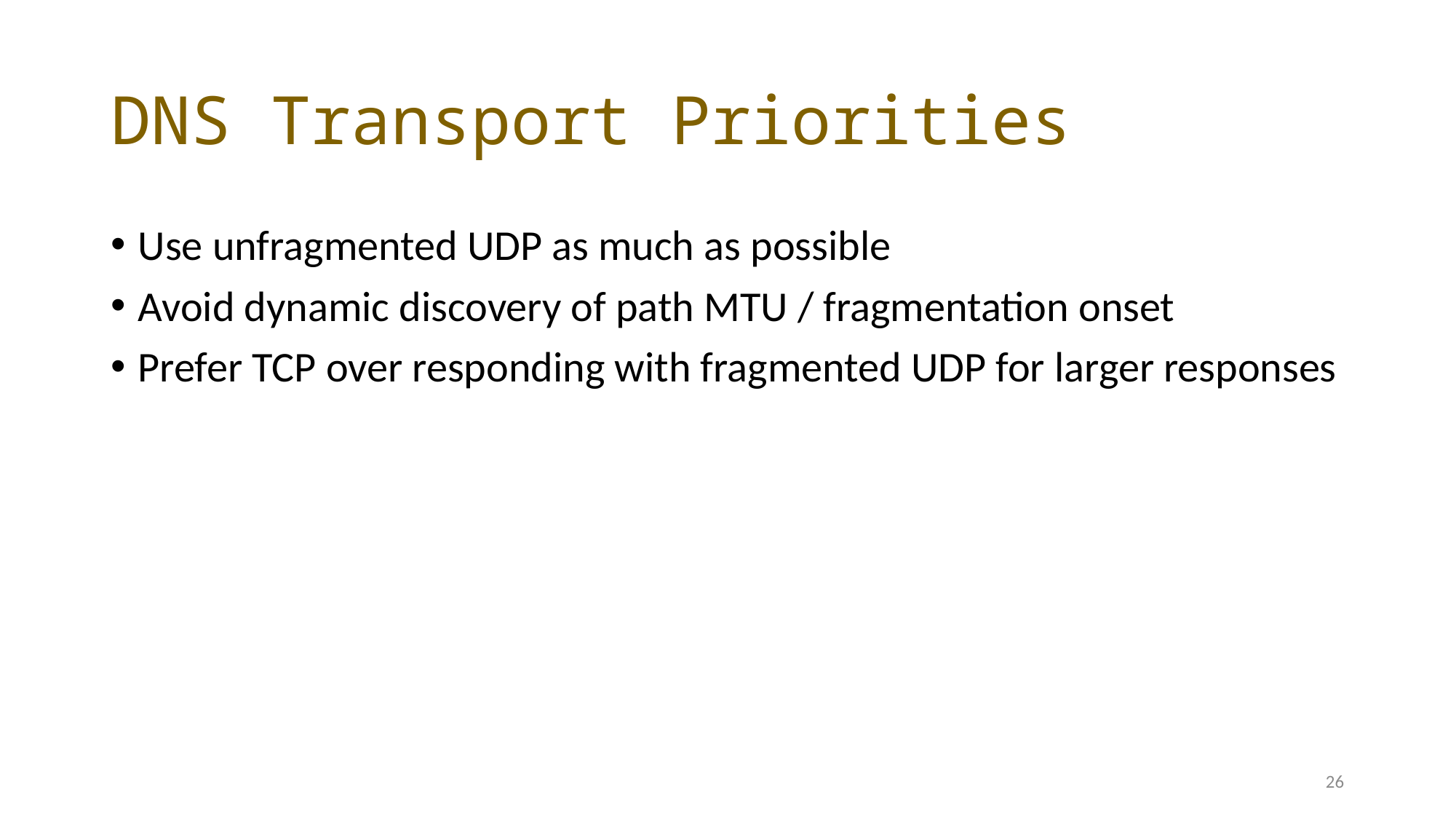

# DNS Transport Priorities
Use unfragmented UDP as much as possible
Avoid dynamic discovery of path MTU / fragmentation onset
Prefer TCP over responding with fragmented UDP for larger responses

26